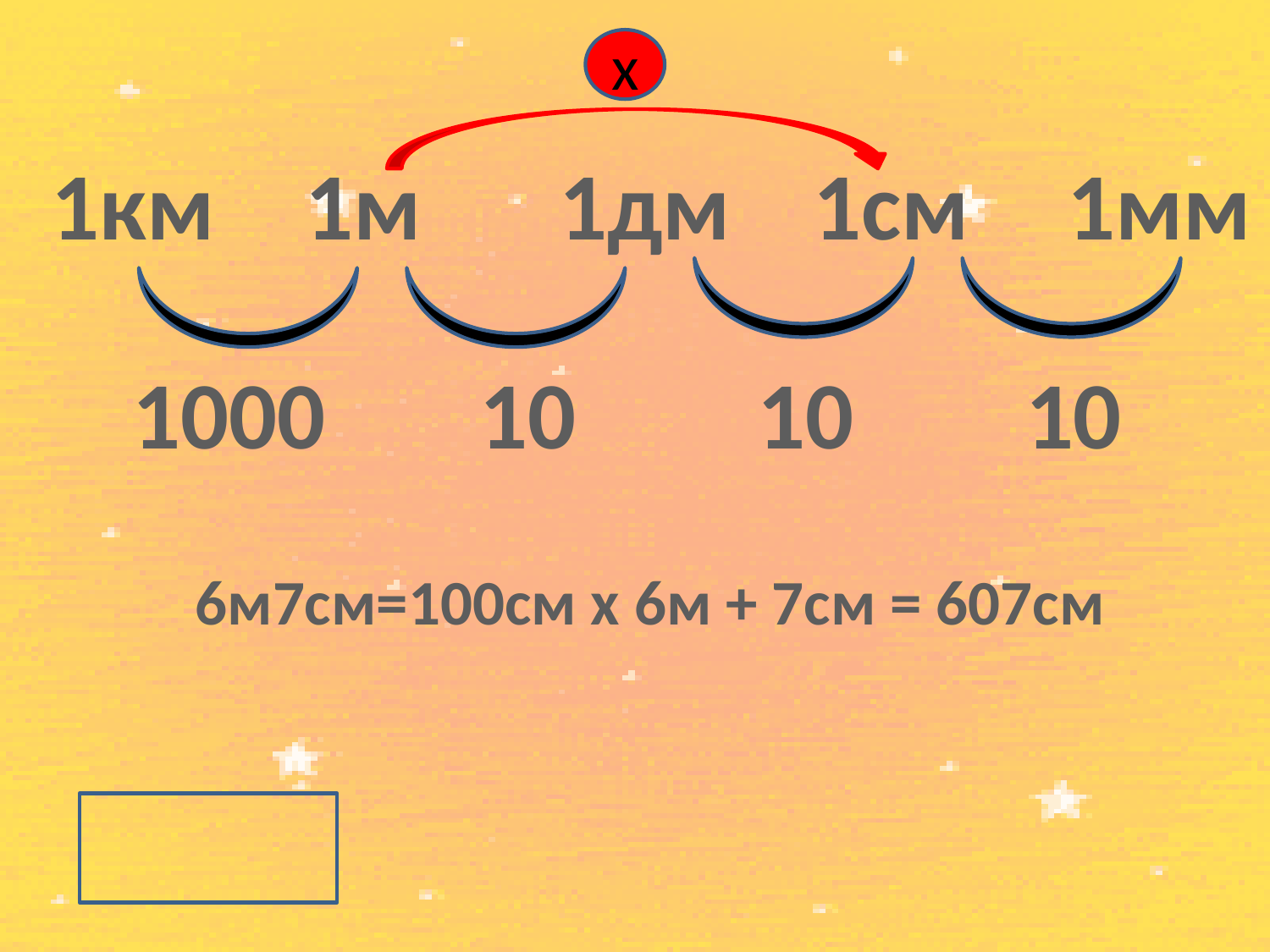

х

1км	1м		1дм	1см	1мм

1000
10
10
10
6м7см=100см х 6м + 7см = 607см